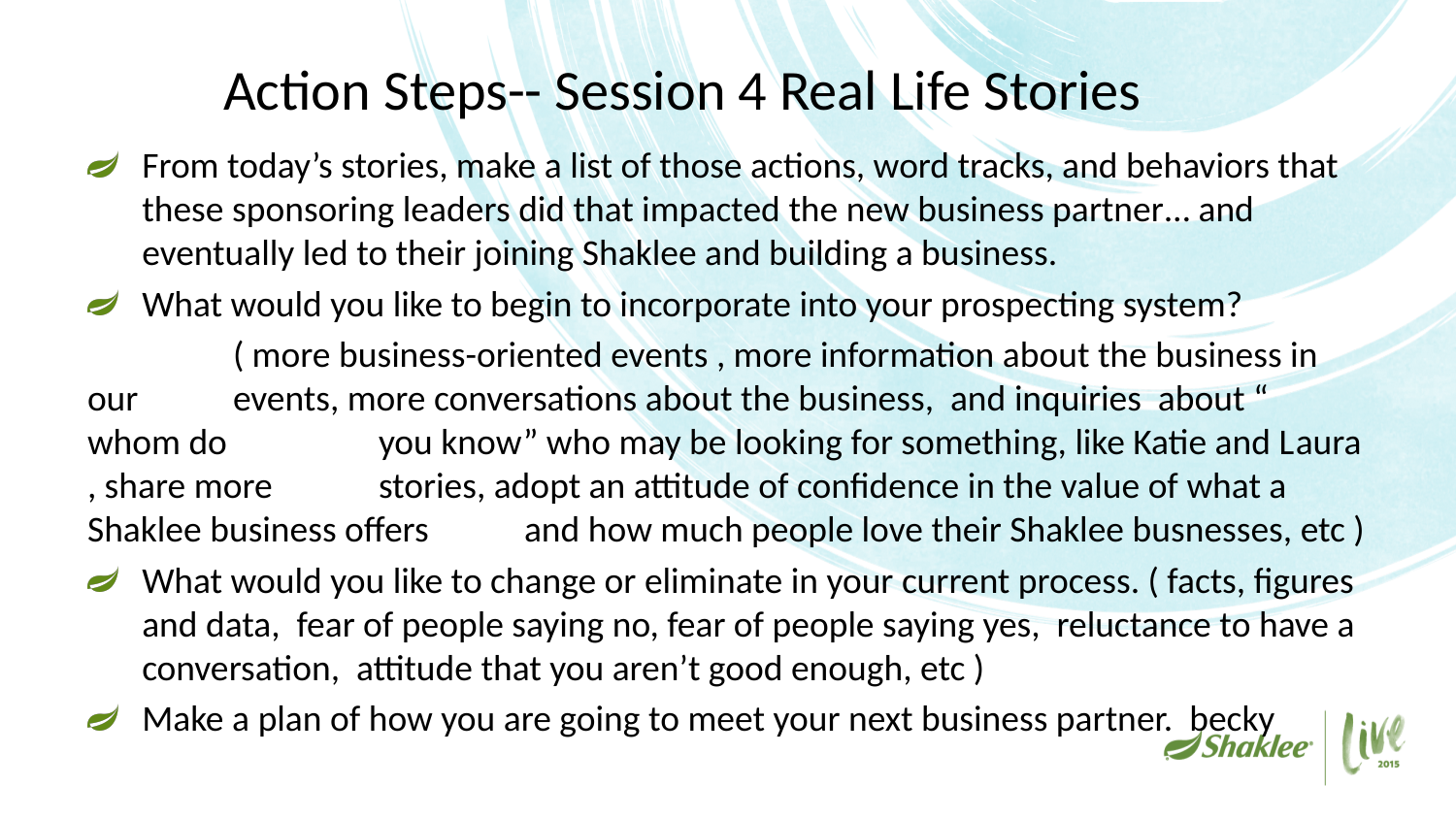

# Action Steps-- Session 4 Real Life Stories
From today’s stories, make a list of those actions, word tracks, and behaviors that these sponsoring leaders did that impacted the new business partner… and eventually led to their joining Shaklee and building a business.
What would you like to begin to incorporate into your prospecting system?
	( more business-oriented events , more information about the business in our 	events, more conversations about the business,  and inquiries  about “ whom do 	you know” who may be looking for something, like Katie and Laura , share more 	stories, adopt an attitude of confidence in the value of what a Shaklee business offers 	and how much people love their Shaklee busnesses, etc )
What would you like to change or eliminate in your current process. ( facts, figures and data,  fear of people saying no, fear of people saying yes,  reluctance to have a conversation,  attitude that you aren’t good enough, etc )
Make a plan of how you are going to meet your next business partner.  becky